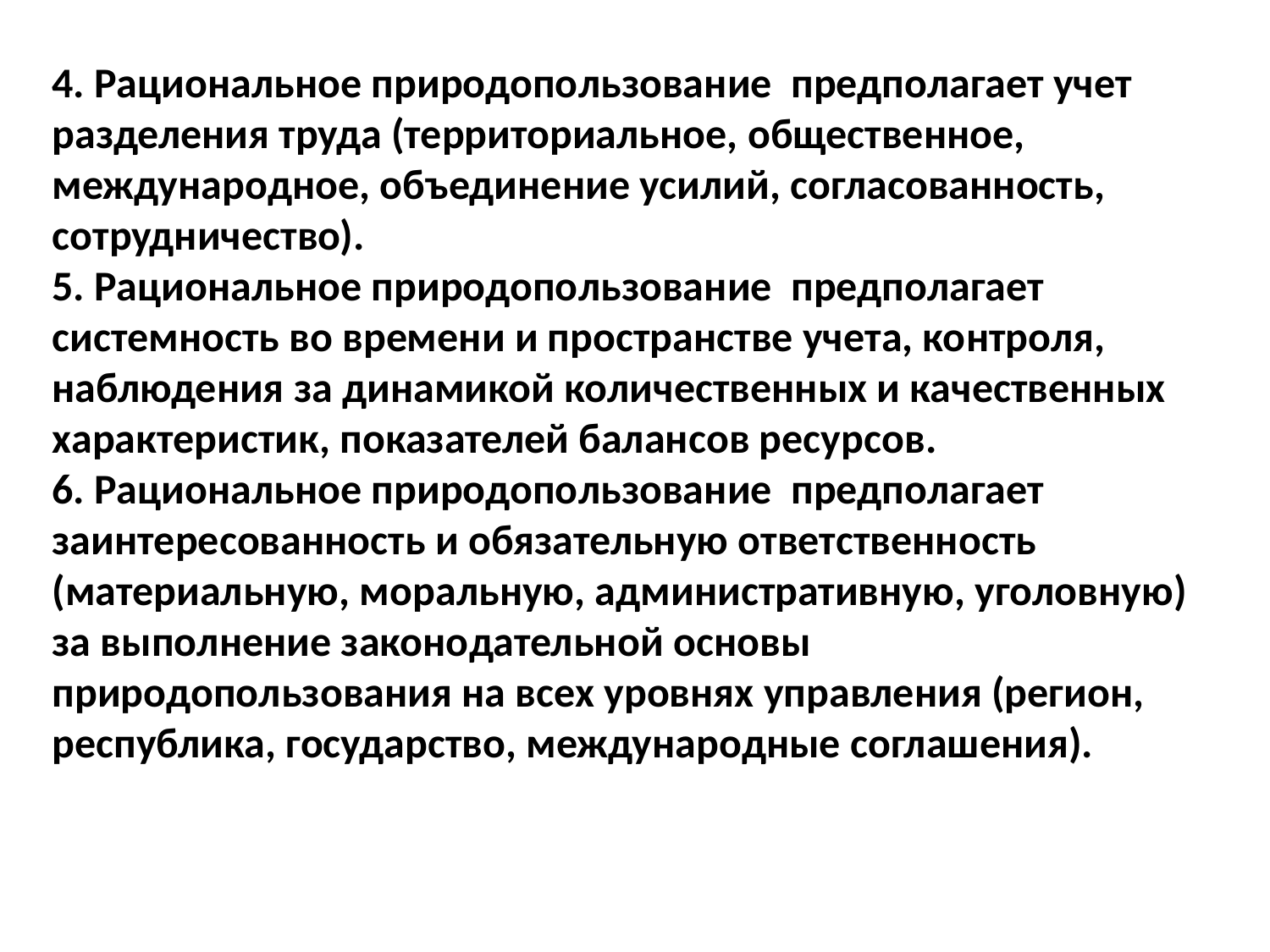

4. Рациональное природопользование  предполагает учет разделения труда (территориальное, общественное, международное, объединение усилий, согласованность, сотрудничество).
5. Рациональное природопользование  предполагает системность во времени и пространстве учета, контроля, наблюдения за динамикой количественных и качественных характеристик, показателей балансов ресурсов.
6. Рациональное природопользование  предполагает заинтересованность и обязательную ответственность (материальную, моральную, административную, уголовную) за выполнение законодательной основы природопользования на всех уровнях управления (регион, республика, государство, международные соглашения).